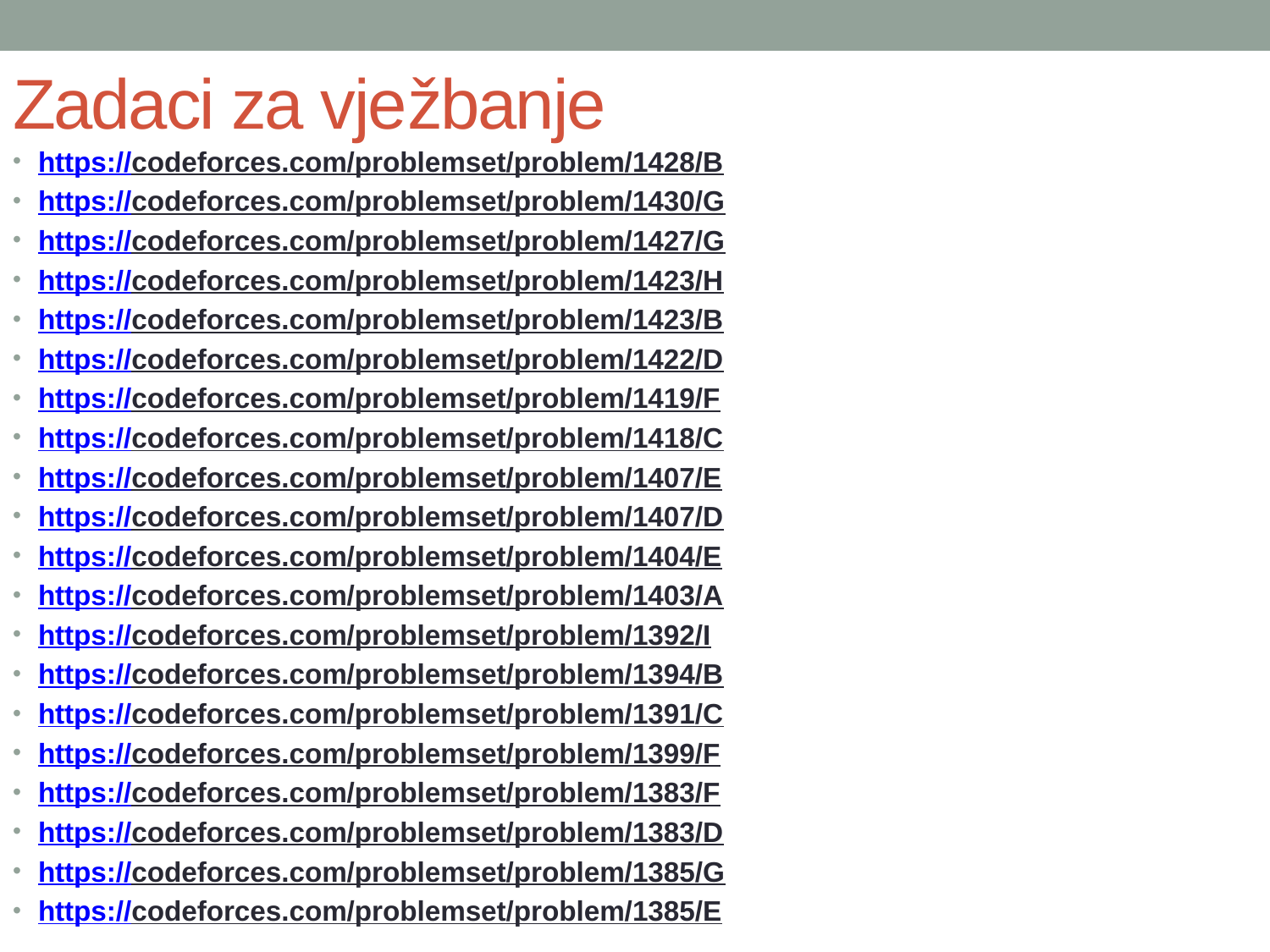

# Zadaci za vježbanje
https://codeforces.com/problemset/problem/1428/B
https://codeforces.com/problemset/problem/1430/G
https://codeforces.com/problemset/problem/1427/G
https://codeforces.com/problemset/problem/1423/H
https://codeforces.com/problemset/problem/1423/B
https://codeforces.com/problemset/problem/1422/D
https://codeforces.com/problemset/problem/1419/F
https://codeforces.com/problemset/problem/1418/C
https://codeforces.com/problemset/problem/1407/E
https://codeforces.com/problemset/problem/1407/D
https://codeforces.com/problemset/problem/1404/E
https://codeforces.com/problemset/problem/1403/A
https://codeforces.com/problemset/problem/1392/I
https://codeforces.com/problemset/problem/1394/B
https://codeforces.com/problemset/problem/1391/C
https://codeforces.com/problemset/problem/1399/F
https://codeforces.com/problemset/problem/1383/F
https://codeforces.com/problemset/problem/1383/D
https://codeforces.com/problemset/problem/1385/G
https://codeforces.com/problemset/problem/1385/E